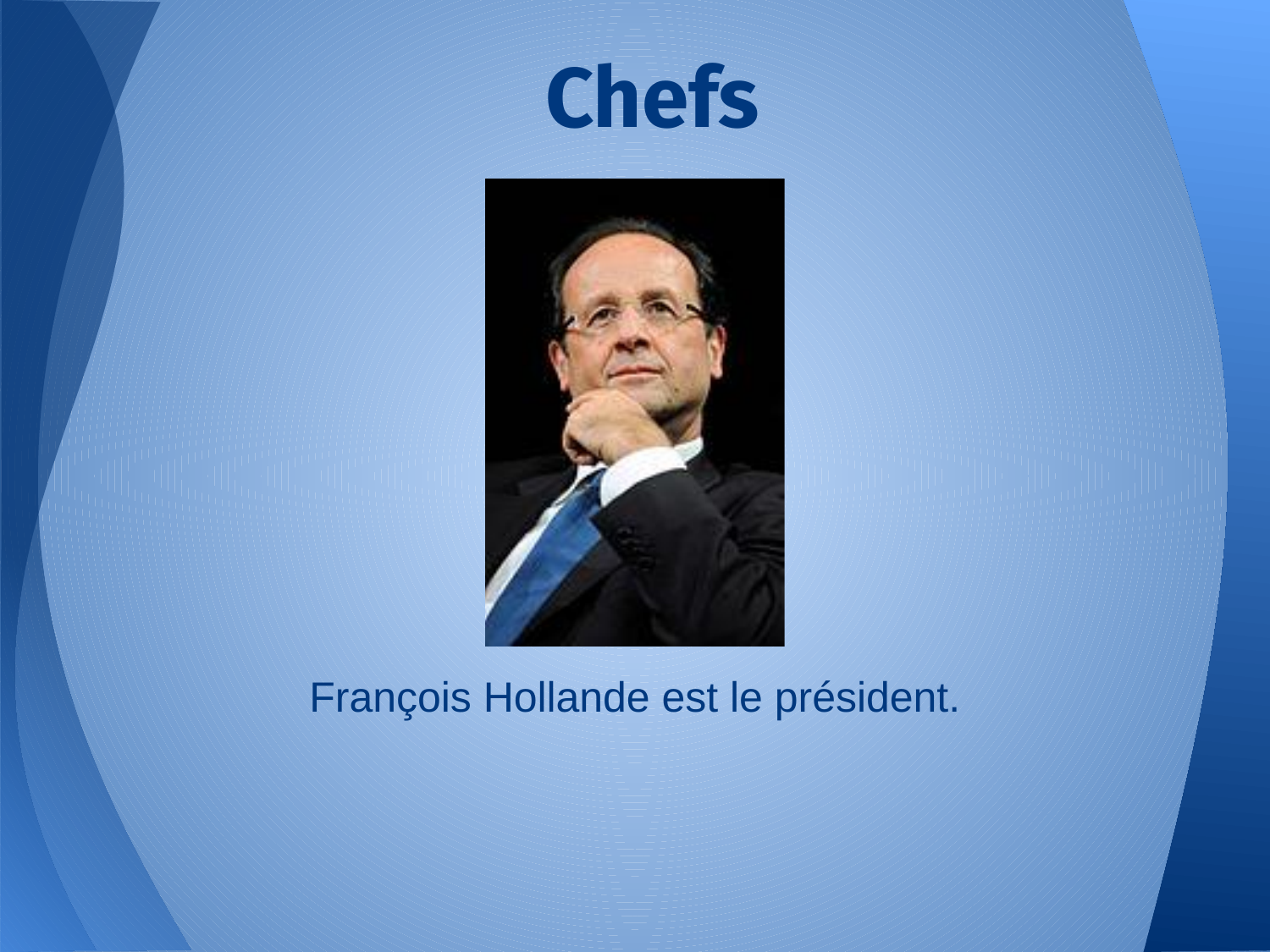

# Chefs

François Hollande est le président.